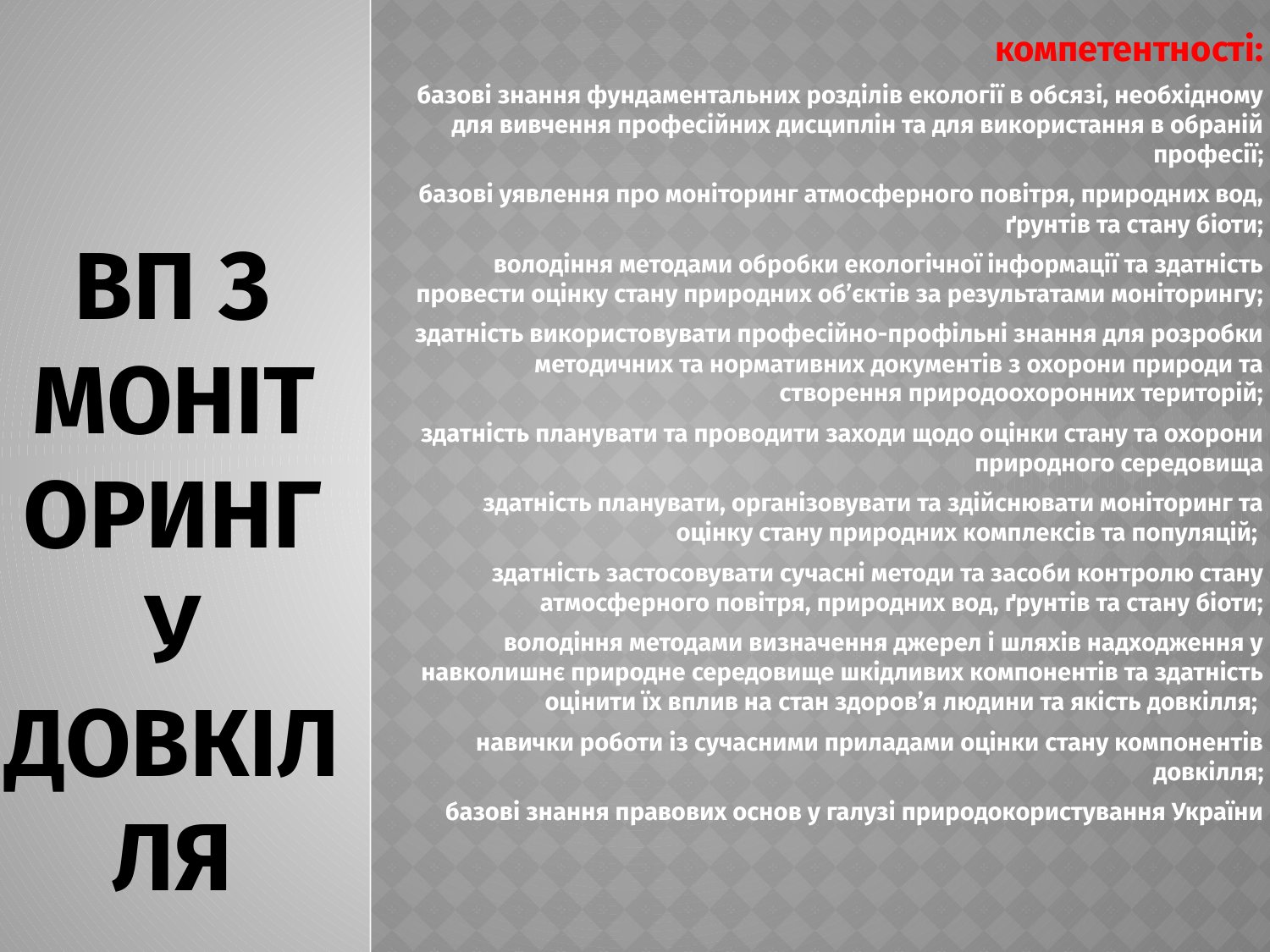

# ВП з моніторингу довкілля
компетентності:
базові знання фундаментальних розділів екології в обсязі, необхідному для вивчення професійних дисциплін та для використання в обраній професії;
базові уявлення про моніторинг атмосферного повітря, природних вод, ґрунтів та стану біоти;
володіння методами обробки екологічної інформації та здатність провести оцінку стану природних об’єктів за результатами моніторингу;
здатність використовувати професійно-профільні знання для розробки методичних та нормативних документів з охорони природи та створення природоохоронних територій;
здатність планувати та проводити заходи щодо оцінки стану та охорони природного середовища
здатність планувати, організовувати та здійснювати моніторинг та оцінку стану природних комплексів та популяцій;
здатність застосовувати сучасні методи та засоби контролю стану атмосферного повітря, природних вод, ґрунтів та стану біоти;
володіння методами визначення джерел і шляхів надходження у навколишнє природне середовище шкідливих компонентів та здатність оцінити їх вплив на стан здоров’я людини та якість довкілля;
навички роботи із сучасними приладами оцінки стану компонентів довкілля;
базові знання правових основ у галузі природокористування України